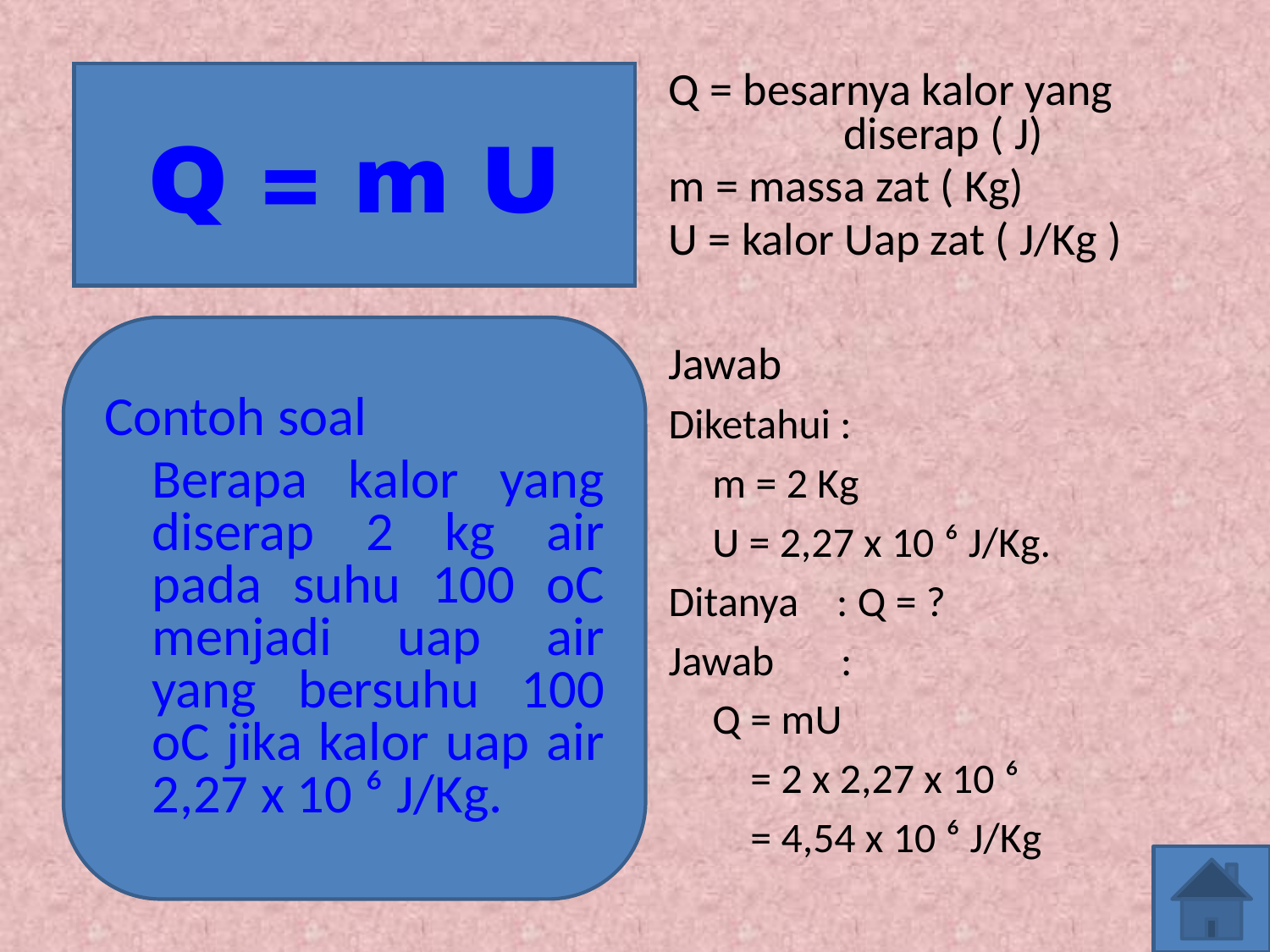

Q = m U
Q = besarnya kalor yang 	diserap ( J)
m = massa zat ( Kg)
U = kalor Uap zat ( J/Kg )
Contoh soal
	Berapa kalor yang diserap 2 kg air pada suhu 100 oC menjadi uap air yang bersuhu 100 oC jika kalor uap air 2,27 x 10 ⁶ J/Kg.
Jawab
Diketahui :
		m = 2 Kg
		U = 2,27 x 10 ⁶ J/Kg.
Ditanya    : Q = ?
Jawab       :
	Q = mU
	    = 2 x 2,27 x 10 ⁶
	    = 4,54 x 10 ⁶ J/Kg